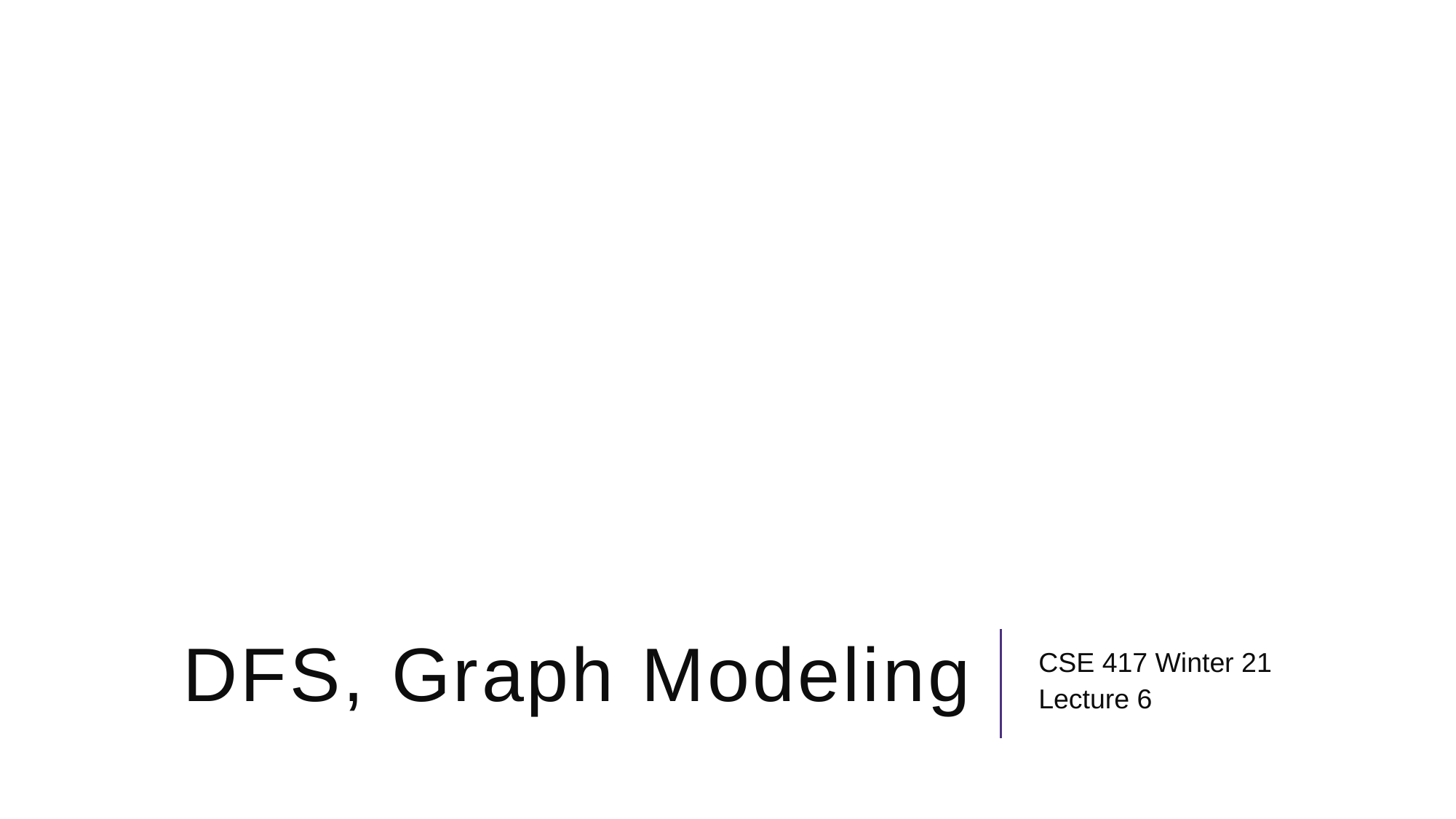

# DFS, Graph Modeling
CSE 417 Winter 21
Lecture 6